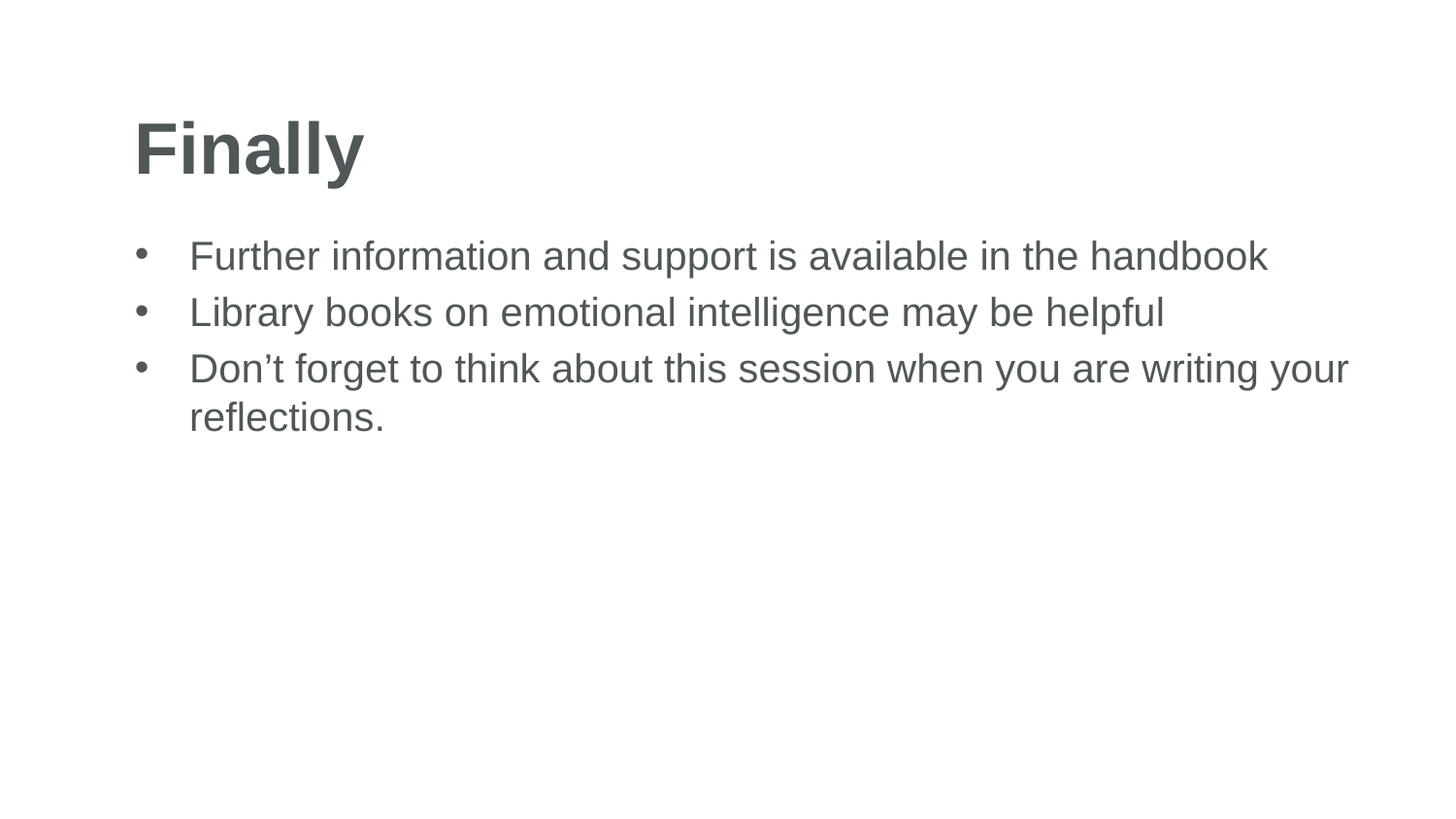

# Finally
Further information and support is available in the handbook
Library books on emotional intelligence may be helpful
Don’t forget to think about this session when you are writing your reflections.